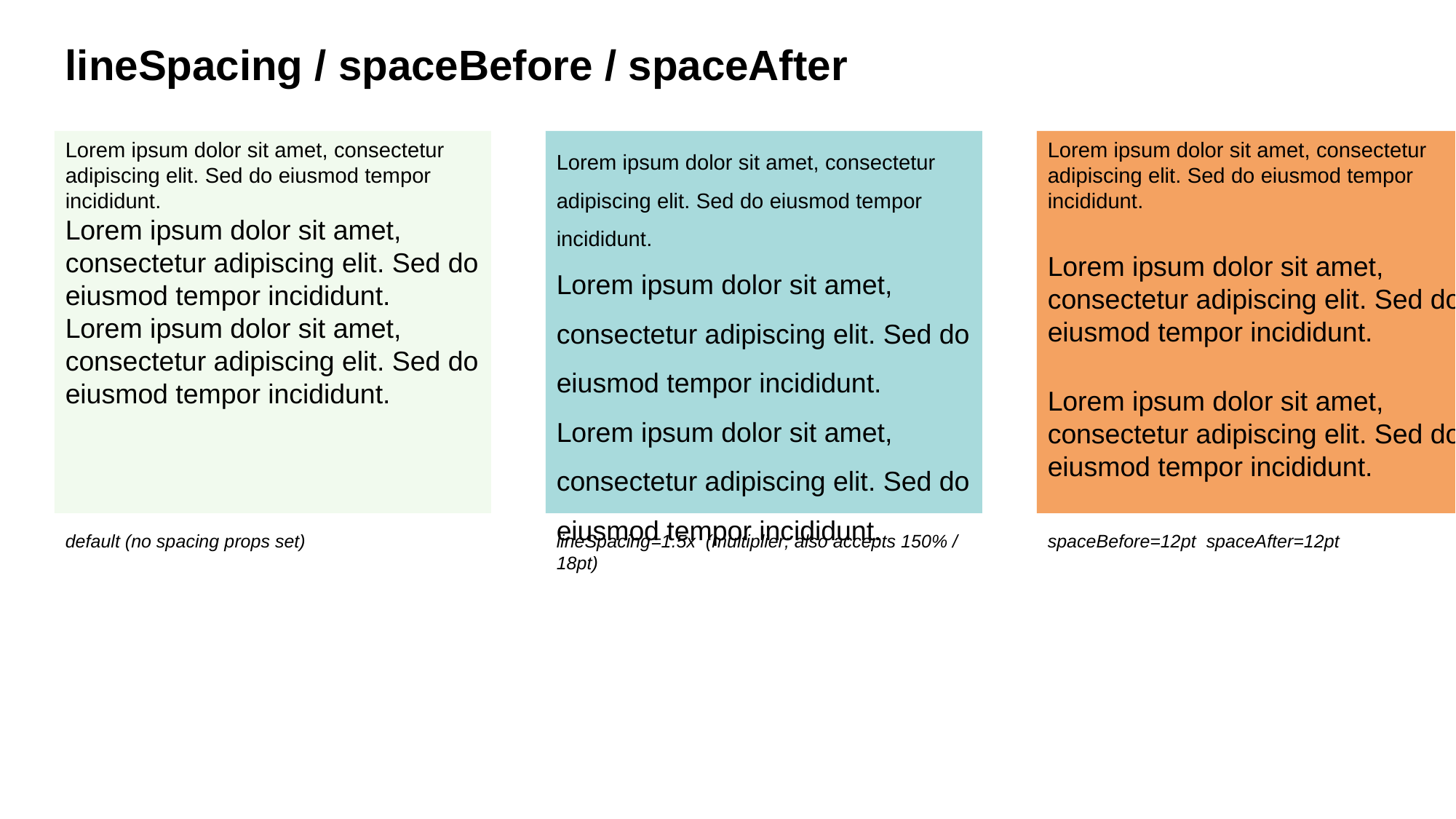

lineSpacing / spaceBefore / spaceAfter
Lorem ipsum dolor sit amet, consectetur adipiscing elit. Sed do eiusmod tempor incididunt.
Lorem ipsum dolor sit amet, consectetur adipiscing elit. Sed do eiusmod tempor incididunt.
Lorem ipsum dolor sit amet, consectetur adipiscing elit. Sed do eiusmod tempor incididunt.
Lorem ipsum dolor sit amet, consectetur adipiscing elit. Sed do eiusmod tempor incididunt.
Lorem ipsum dolor sit amet, consectetur adipiscing elit. Sed do eiusmod tempor incididunt.
Lorem ipsum dolor sit amet, consectetur adipiscing elit. Sed do eiusmod tempor incididunt.
Lorem ipsum dolor sit amet, consectetur adipiscing elit. Sed do eiusmod tempor incididunt.
Lorem ipsum dolor sit amet, consectetur adipiscing elit. Sed do eiusmod tempor incididunt.
Lorem ipsum dolor sit amet, consectetur adipiscing elit. Sed do eiusmod tempor incididunt.
default (no spacing props set)
lineSpacing=1.5x  (multiplier; also accepts 150% / 18pt)
spaceBefore=12pt  spaceAfter=12pt